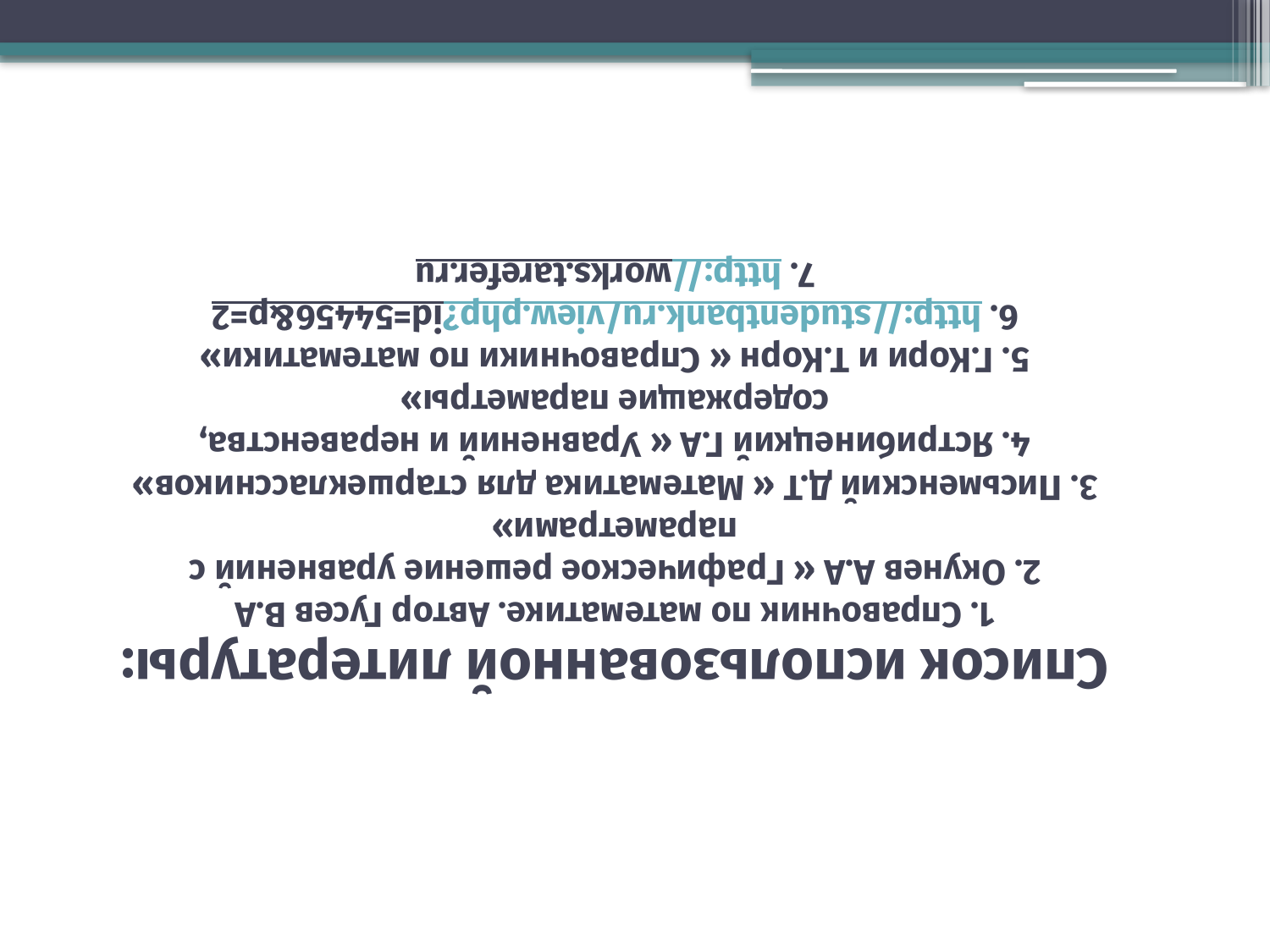

# Список использованной литературы: 1. Справочник по математике. Автор Гусев В.А 2. Окунев А.А « Графическое решение уравнений с параметрами» 3. Письменский Д.Т « Математика для старшеклассников» 4. Ястрибинецкий Г.А « Уравнений и неравенства, содержащие параметры» 5. Г.Кори и Т.Корн « Справочники по математики» 6. http://studentbank.ru/view.php?id=54456&p=2 7. http://works.tarefer.ru